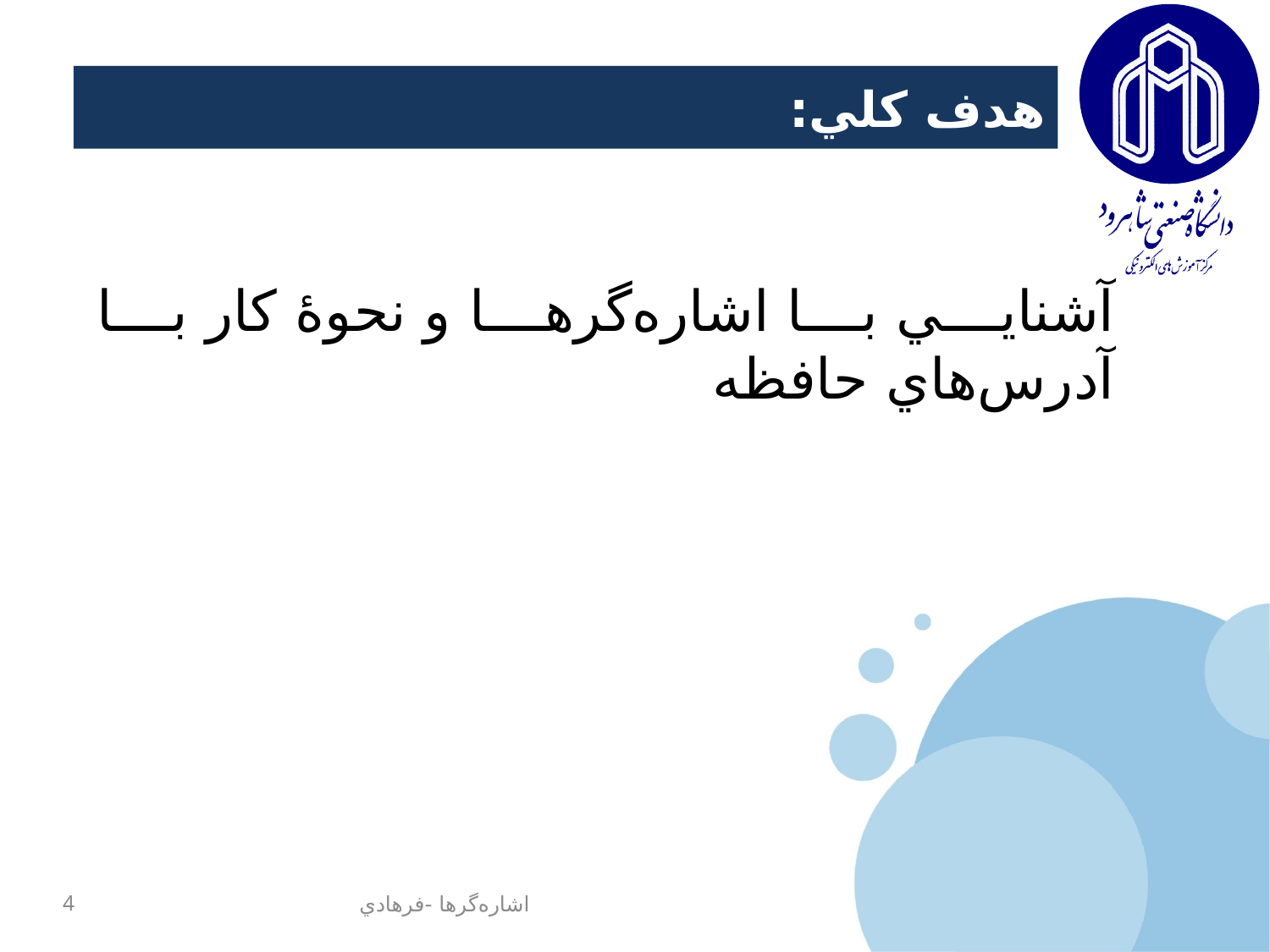

# هدف کلي:
آشنايي با اشاره‌گرها و نحوۀ کار با آدرس‌هاي حافظه
4
اشاره‌گرها -فرهادي